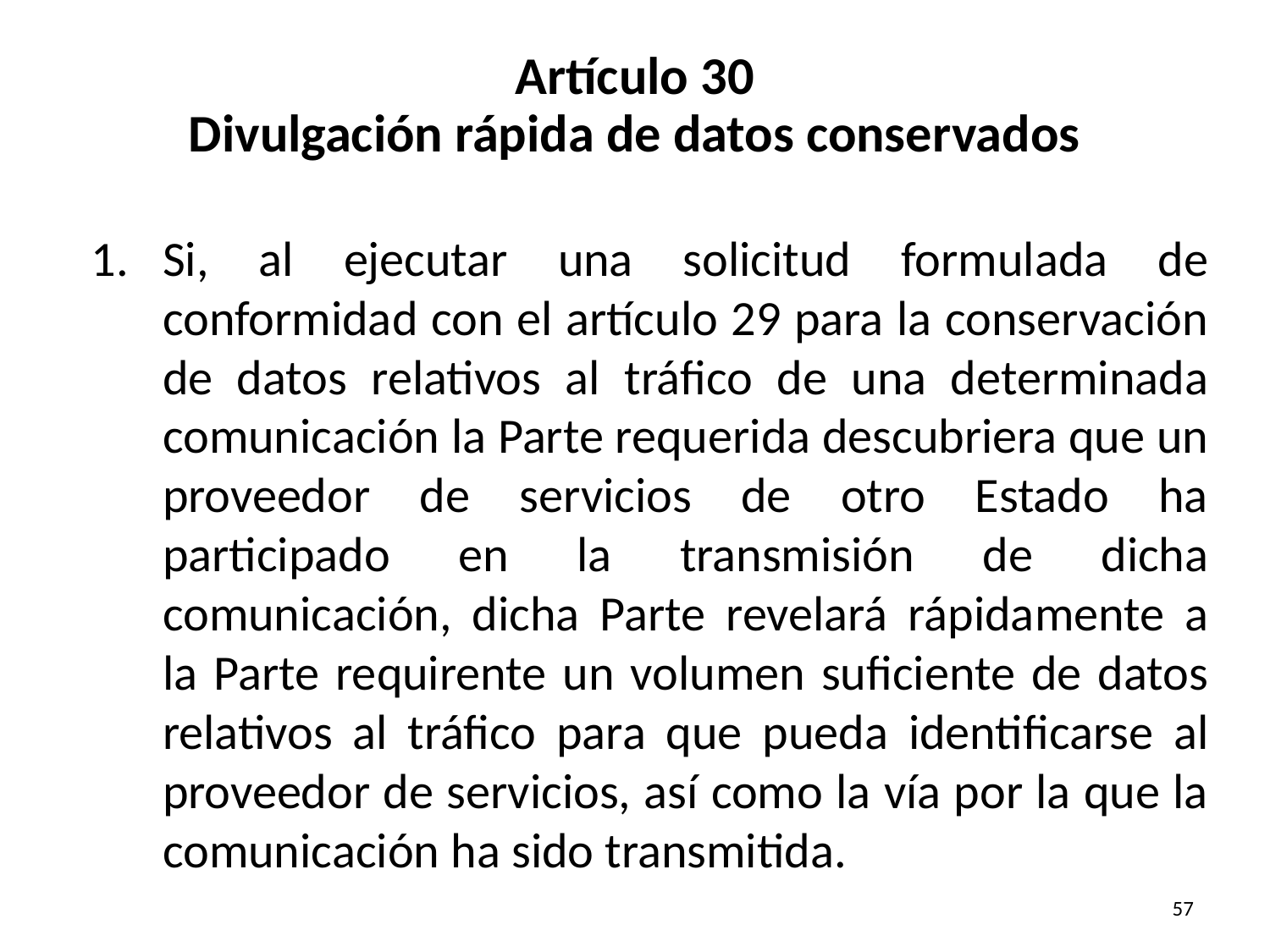

# Artículo 30 Divulgación rápida de datos conservados
Si, al ejecutar una solicitud formulada de conformidad con el artículo 29 para la conservación de datos relativos al tráfico de una determinada comunicación la Parte requerida descubriera que un proveedor de servicios de otro Estado ha participado en la transmisión de dicha comunicación, dicha Parte revelará rápidamente a la Parte requirente un volumen suficiente de datos relativos al tráfico para que pueda identificarse al proveedor de servicios, así como la vía por la que la comunicación ha sido transmitida.
57